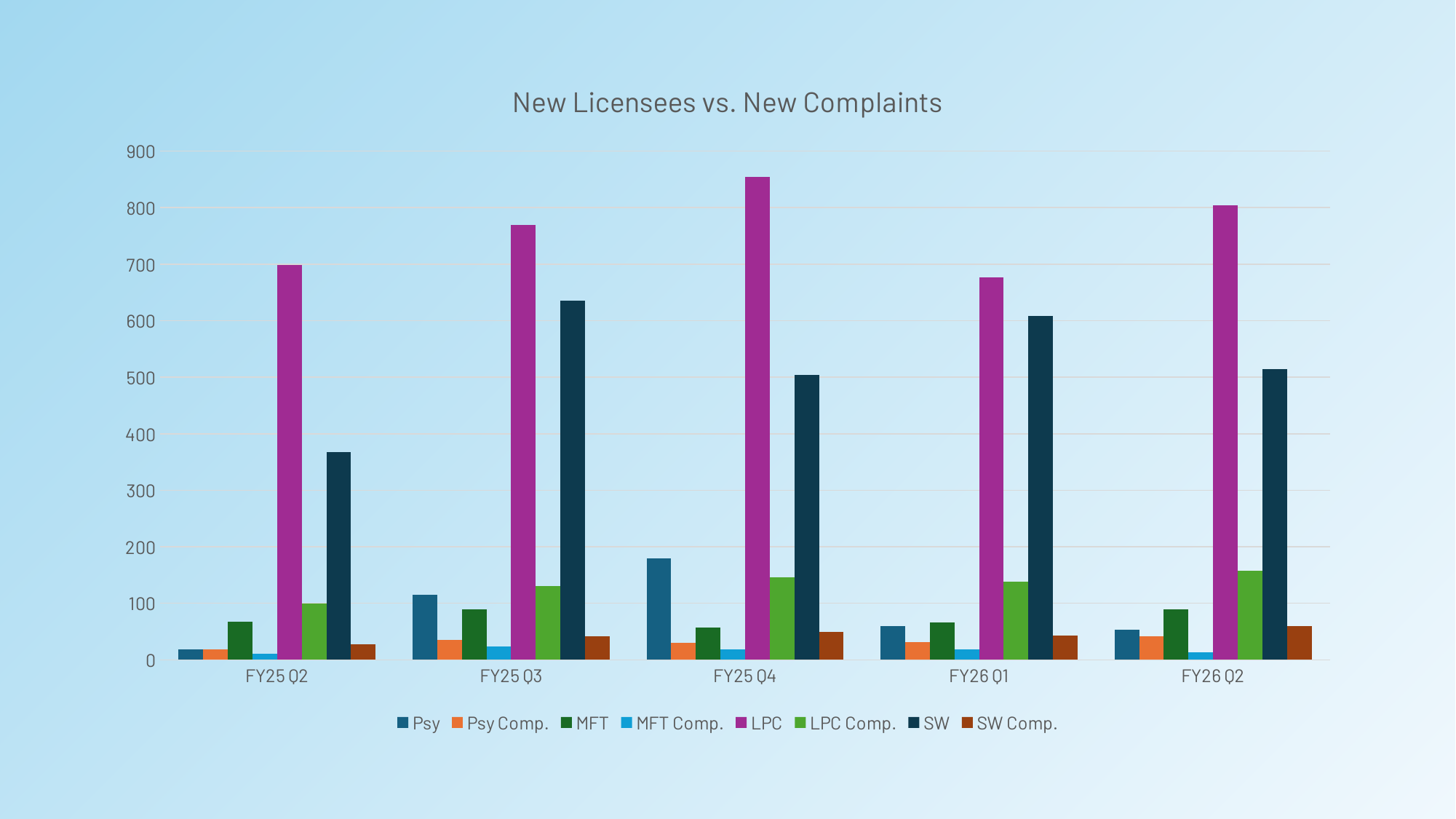

### Chart: New Licensees vs. New Complaints

| Category | Psy | Psy Comp. | MFT | MFT Comp. | LPC | LPC Comp. | SW | SW Comp. |
|---|---|---|---|---|---|---|---|---|
| FY25 Q2 | 19.0 | 19.0 | 67.0 | 11.0 | 699.0 | 100.0 | 368.0 | 27.0 |
| FY25 Q3 | 115.0 | 35.0 | 89.0 | 24.0 | 770.0 | 131.0 | 636.0 | 42.0 |
| FY25 Q4 | 179.0 | 30.0 | 57.0 | 18.0 | 854.0 | 146.0 | 504.0 | 50.0 |
| FY26 Q1 | 60.0 | 31.0 | 66.0 | 18.0 | 677.0 | 138.0 | 608.0 | 43.0 |
| FY26 Q2 | 53.0 | 41.0 | 89.0 | 13.0 | 804.0 | 157.0 | 514.0 | 60.0 |